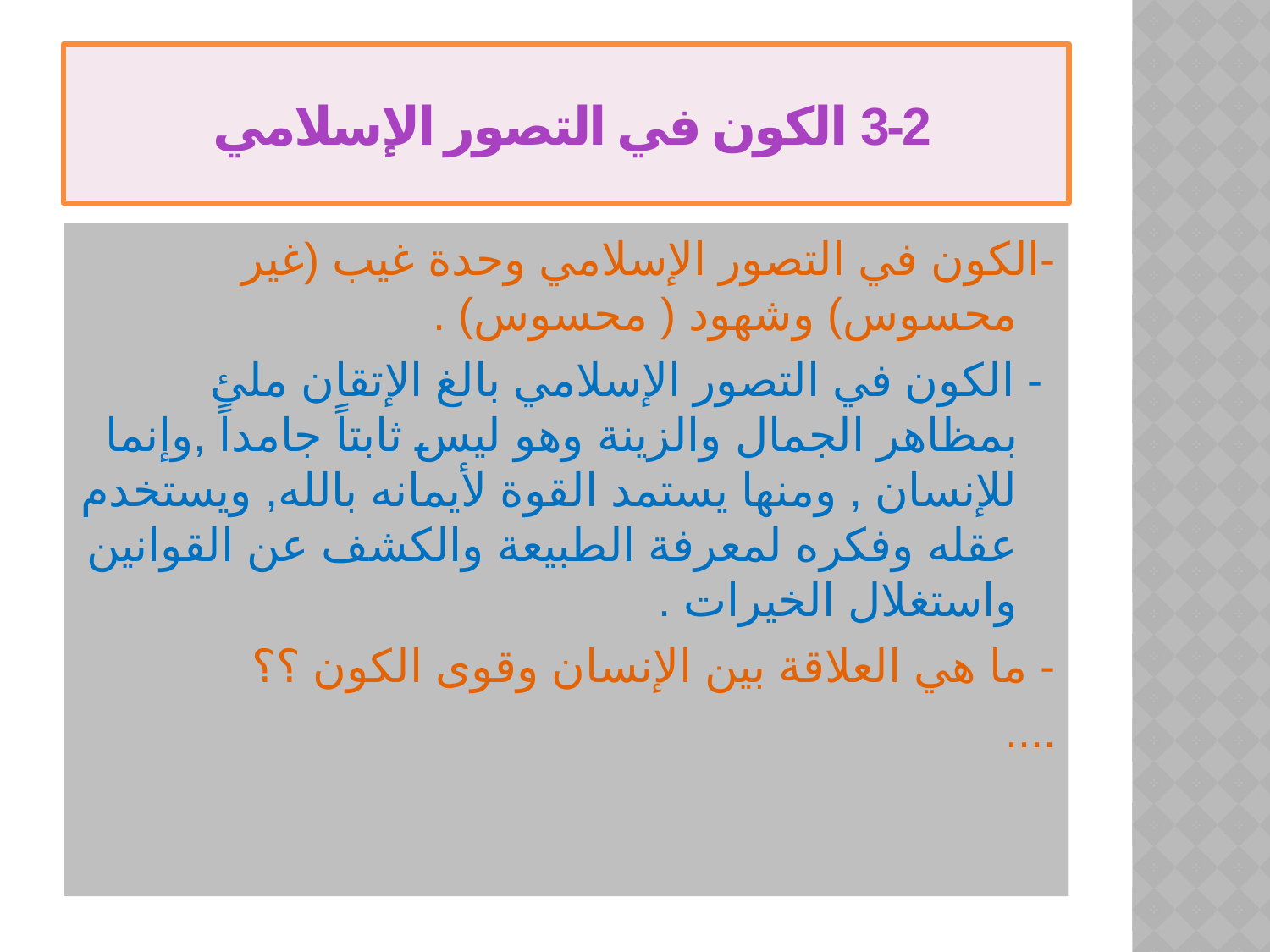

# 3-2 الكون في التصور الإسلامي
-الكون في التصور الإسلامي وحدة غيب (غير محسوس) وشهود ( محسوس) .
 - الكون في التصور الإسلامي بالغ الإتقان ملئ بمظاهر الجمال والزينة وهو ليس ثابتاً جامداً ,وإنما للإنسان , ومنها يستمد القوة لأيمانه بالله, ويستخدم عقله وفكره لمعرفة الطبيعة والكشف عن القوانين واستغلال الخيرات .
- ما هي العلاقة بين الإنسان وقوى الكون ؟؟
....